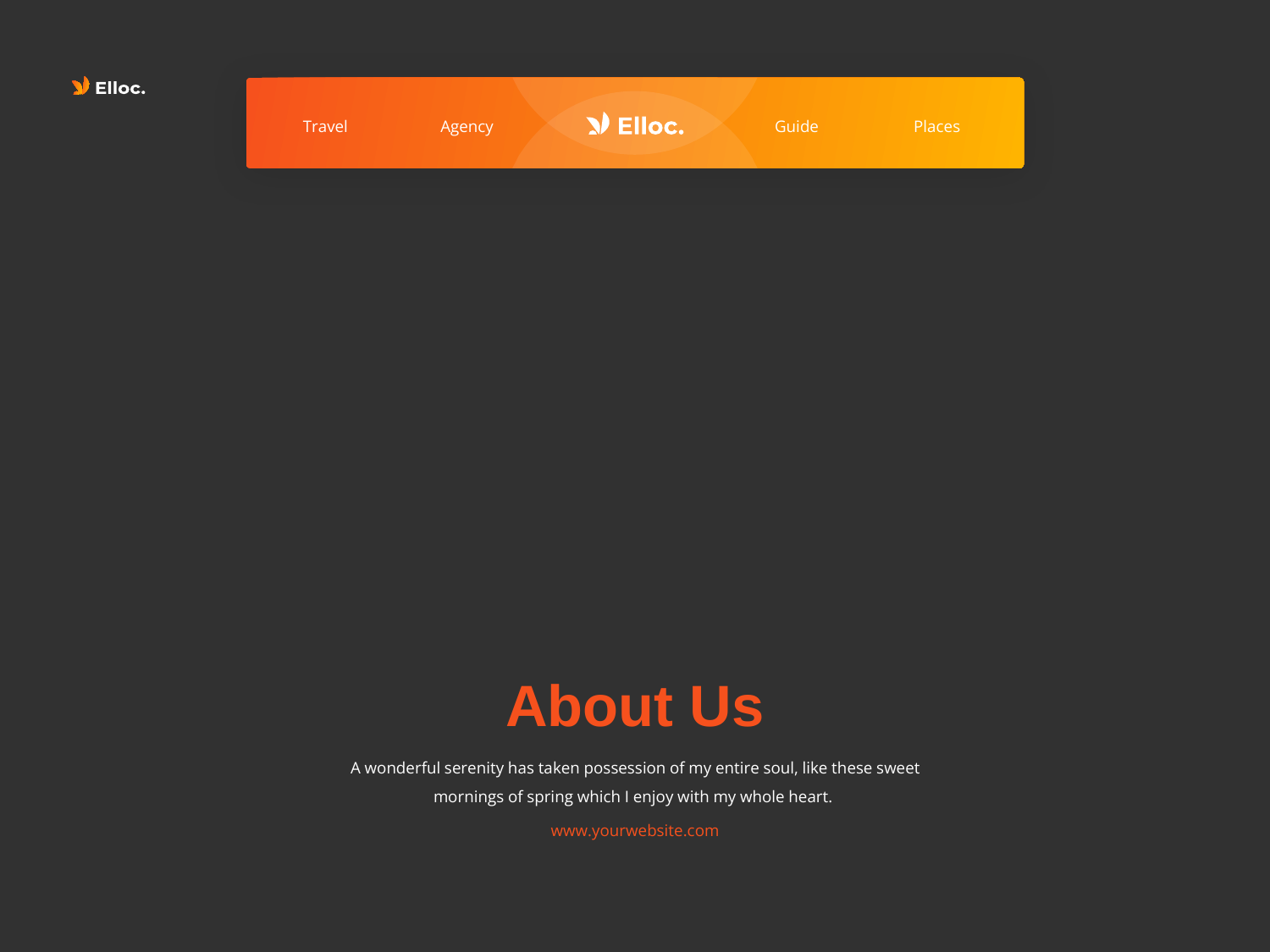

Travel
Agency
Guide
Places

About Us
A wonderful serenity has taken possession of my entire soul, like these sweet mornings of spring which I enjoy with my whole heart.
www.yourwebsite.com